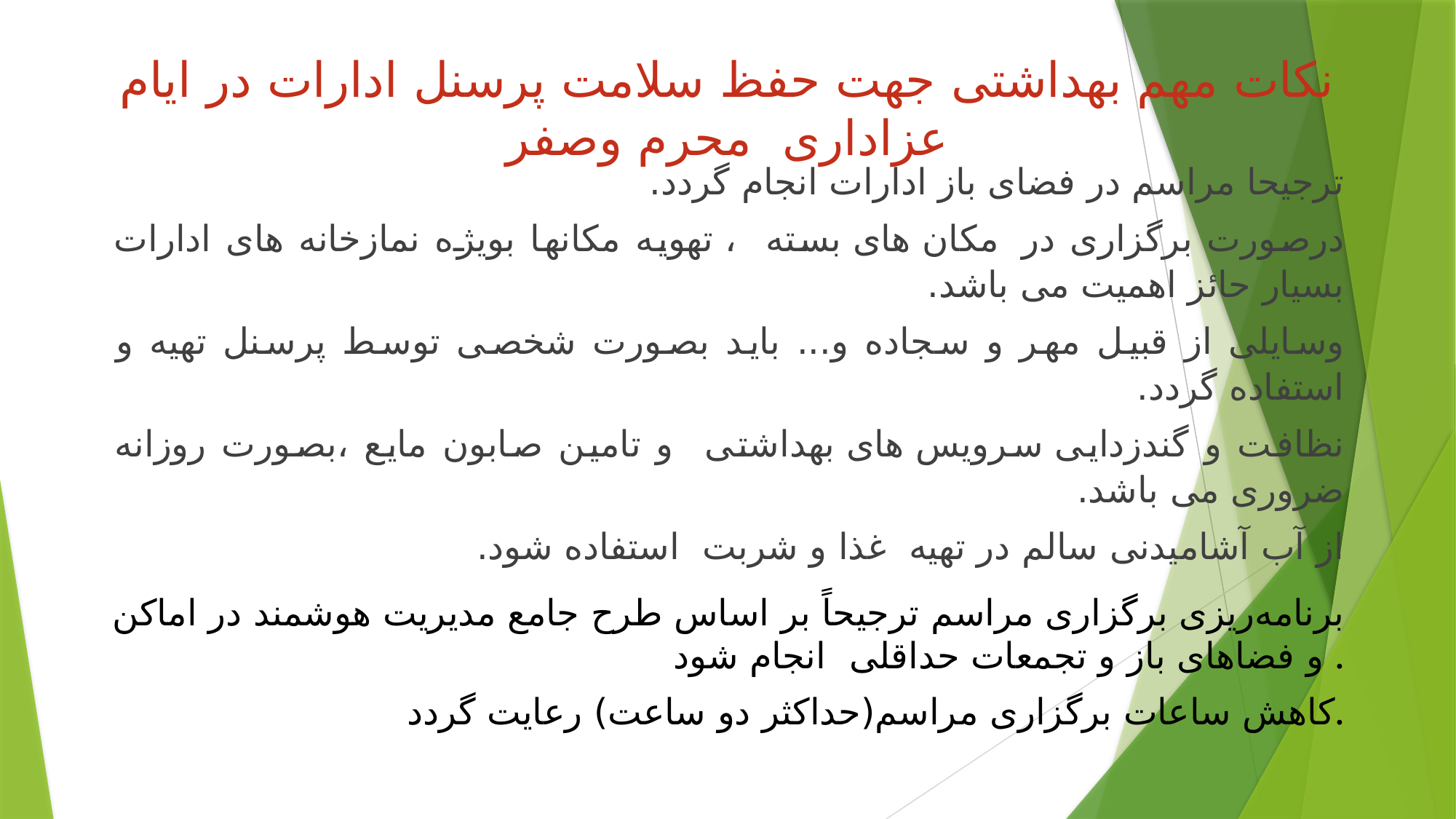

# نکات مهم بهداشتی جهت حفظ سلامت پرسنل ادارات در ایام عزاداری  محرم وصفر
ترجیحا مراسم در فضای باز ادارات انجام گردد.
درصورت برگزاری در  مکان های بسته  ، تهویه مکانها بویژه نمازخانه های ادارات بسیار حائز اهمیت می باشد.
وسایلی از قبیل مهر و سجاده و... باید بصورت شخصی توسط پرسنل تهیه و استفاده گردد.
نظافت و گندزدایی سرویس های بهداشتی  و تامین صابون مایع ،بصورت روزانه ضروری می باشد.
از آب آشامیدنی سالم در تهیه  غذا و شربت  استفاده شود.
برنامه‌ریزی برگزاری مراسم ترجیحاً بر اساس طرح جامع مدیریت هوشمند در اماکن و فضاهای باز و تجمعات حداقلی  انجام شود .
کاهش ساعات برگزاری مراسم(حداکثر دو ساعت) رعایت گردد.